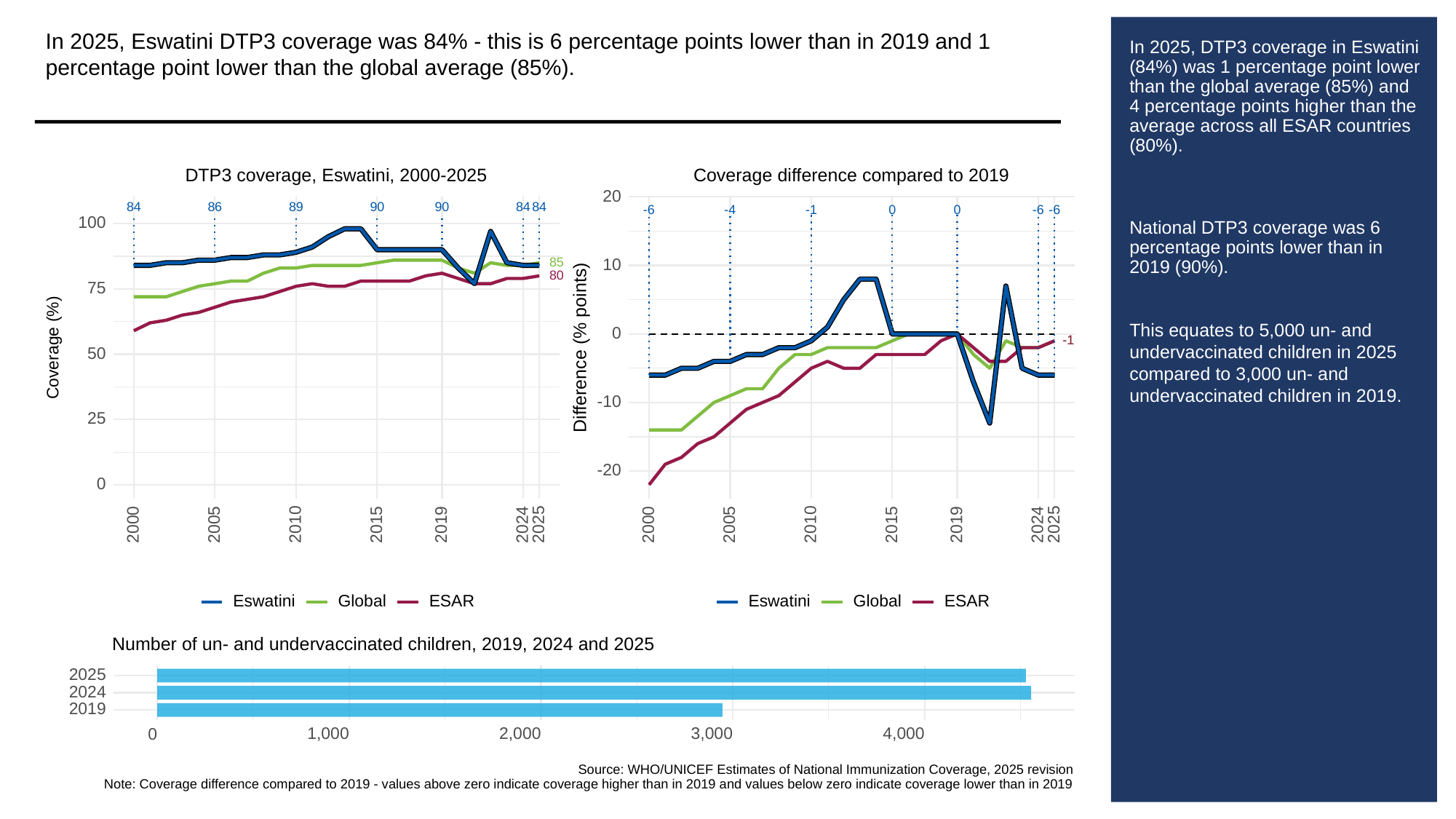

In 2025, Eswatini DTP3 coverage was 84% - this is 6 percentage points lower than in 2019 and 1 percentage point lower than the global average (85%).
# In 2025, DTP3 coverage in Eswatini (84%) was 1 percentage point lower than the global average (85%) and 4 percentage points higher than the average across all ESAR countries (80%).

National DTP3 coverage was 6 percentage points lower than in 2019 (90%).

This equates to 5,000 un- and undervaccinated children in 2025 compared to 3,000 un- and undervaccinated children in 2019.

Coverage difference compared to 2019
DTP3 coverage, Eswatini, 2000-2025
20

84
86
89
90
90
84
84
-6
0
0
-6
-6
-1
-4

100

85
10

80

75

0

-1
-1
Difference (% points)
Coverage (%)
50

-10

25

-20

0

2000
2005
2010
2015
2019
2024
2025
2000
2005
2010
2015
2019
2024
2025
Global
ESAR
Global
ESAR
Eswatini
Eswatini

Number of un- and undervaccinated children, 2019, 2024 and 2025

2025

2024

2019

1,000
2,000
3,000
4,000
0
Source: WHO/UNICEF Estimates of National Immunization Coverage, 2025 revision
Note: Coverage difference compared to 2019 - values above zero indicate coverage higher than in 2019 and values below zero indicate coverage lower than in 2019